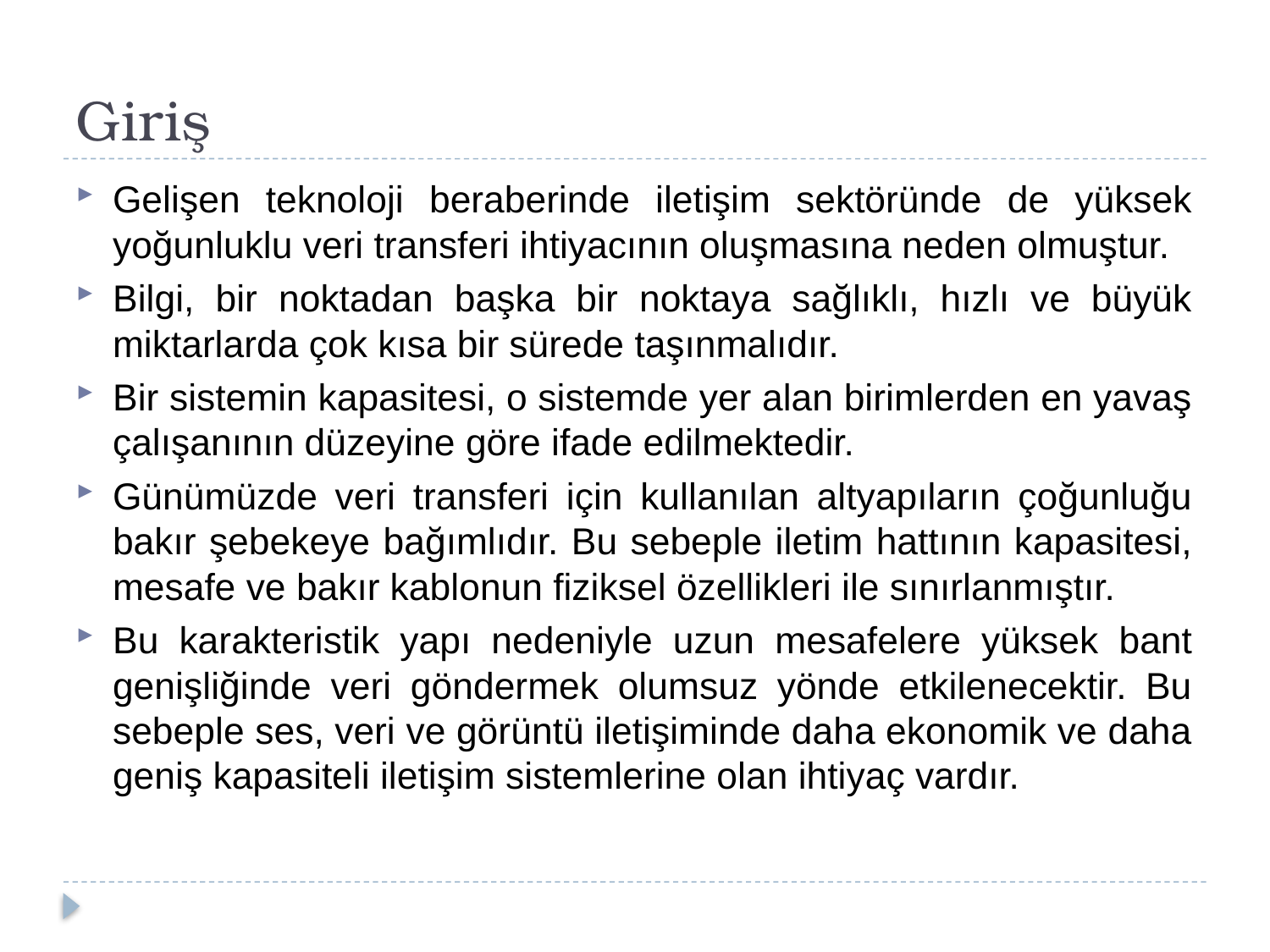

# Giriş
Gelişen teknoloji beraberinde iletişim sektöründe de yüksek yoğunluklu veri transferi ihtiyacının oluşmasına neden olmuştur.
Bilgi, bir noktadan başka bir noktaya sağlıklı, hızlı ve büyük miktarlarda çok kısa bir sürede taşınmalıdır.
Bir sistemin kapasitesi, o sistemde yer alan birimlerden en yavaş çalışanının düzeyine göre ifade edilmektedir.
Günümüzde veri transferi için kullanılan altyapıların çoğunluğu bakır şebekeye bağımlıdır. Bu sebeple iletim hattının kapasitesi, mesafe ve bakır kablonun fiziksel özellikleri ile sınırlanmıştır.
Bu karakteristik yapı nedeniyle uzun mesafelere yüksek bant genişliğinde veri göndermek olumsuz yönde etkilenecektir. Bu sebeple ses, veri ve görüntü iletişiminde daha ekonomik ve daha geniş kapasiteli iletişim sistemlerine olan ihtiyaç vardır.